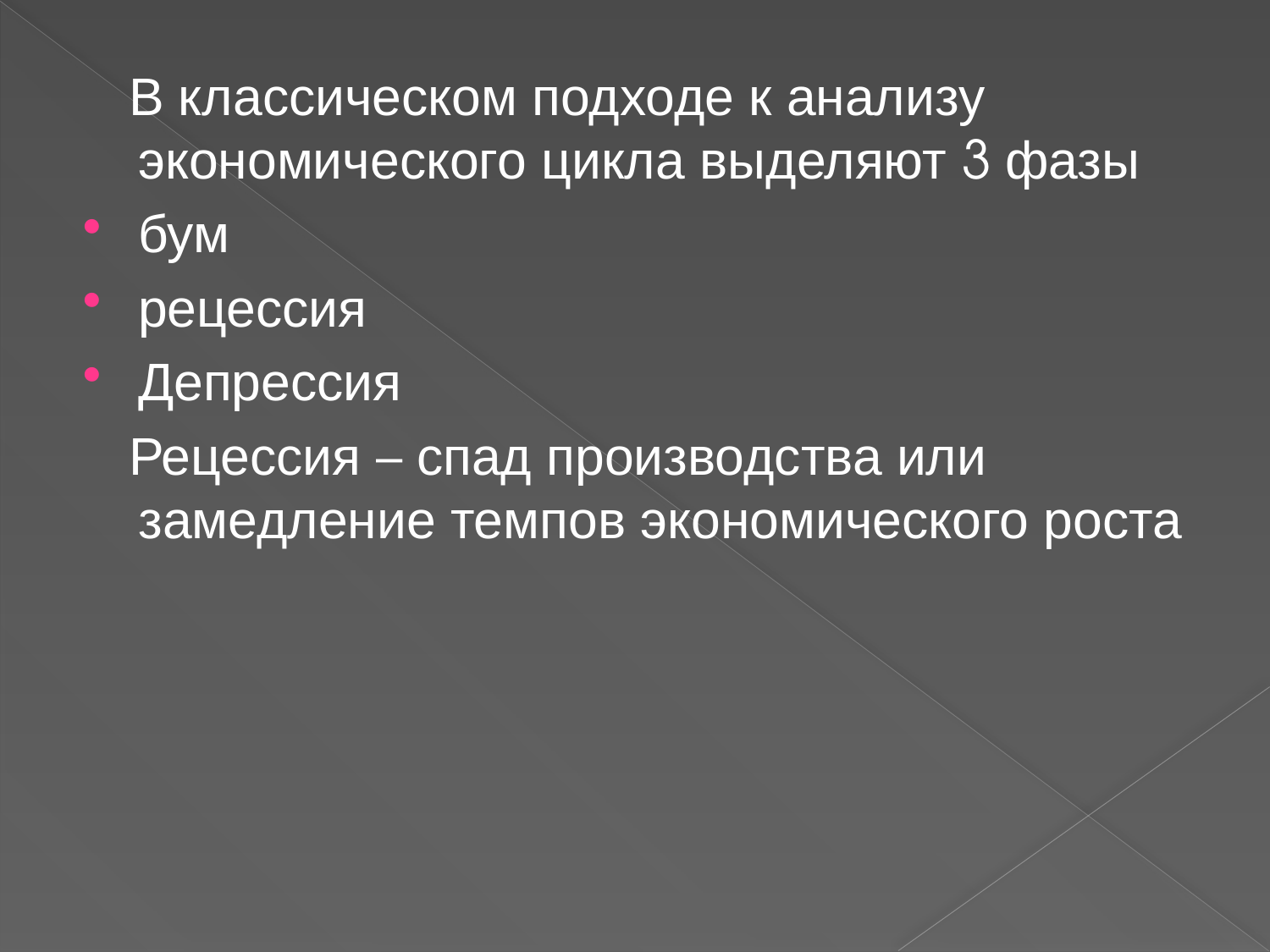

В классическом подходе к анализу экономического цикла выделяют 3 фазы
бум
рецессия
Депрессия
   Рецессия – спад производства или замедление темпов экономического роста